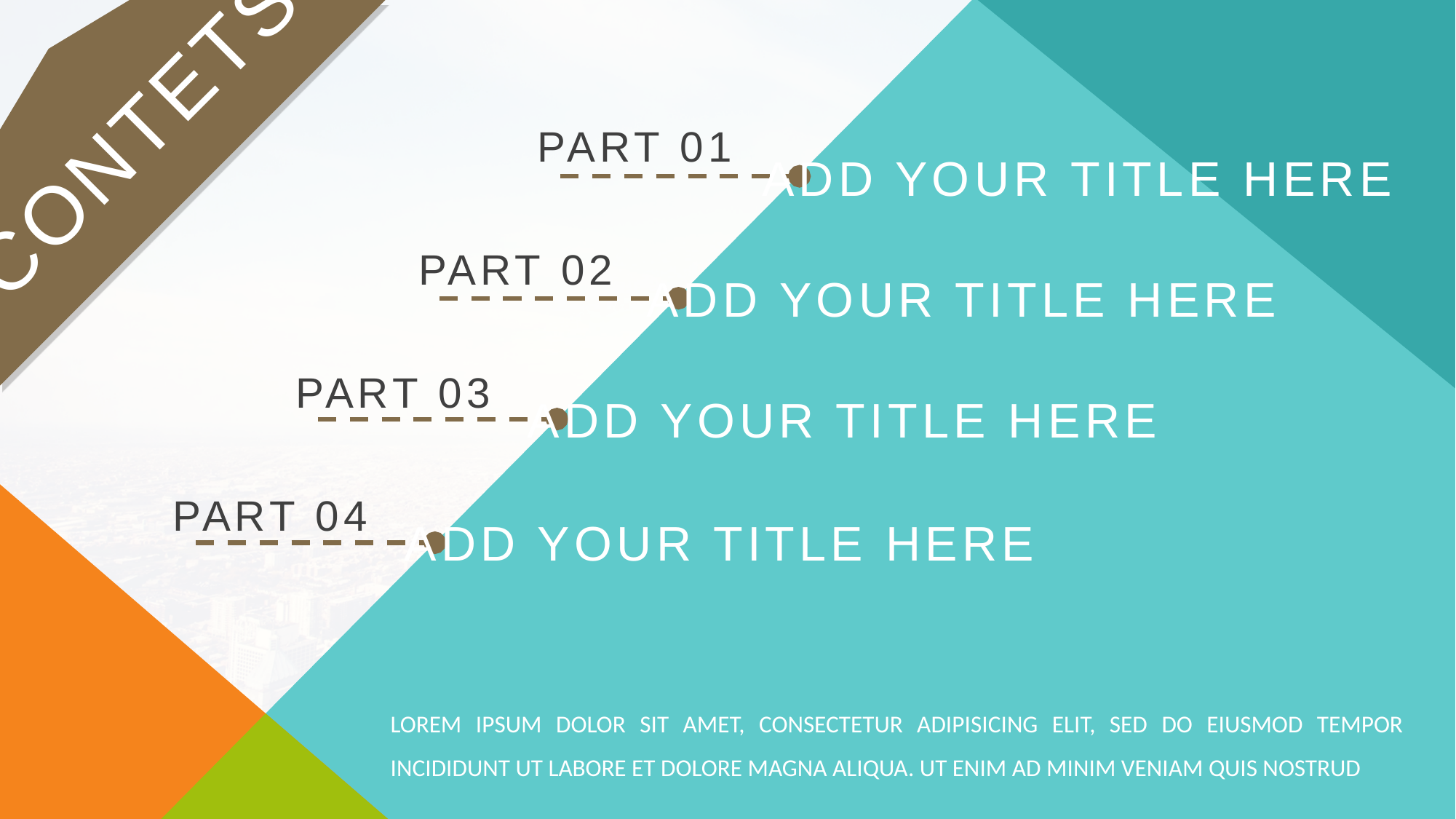

CONTETS
PART 01
ADD YOUR TITLE HERE
PART 02
ADD YOUR TITLE HERE
PART 03
ADD YOUR TITLE HERE
PART 04

ADD YOUR TITLE HERE
LOREM IPSUM DOLOR SIT AMET, CONSECTETUR ADIPISICING ELIT, SED DO EIUSMOD TEMPOR INCIDIDUNT UT LABORE ET DOLORE MAGNA ALIQUA. UT ENIM AD MINIM VENIAM QUIS NOSTRUD